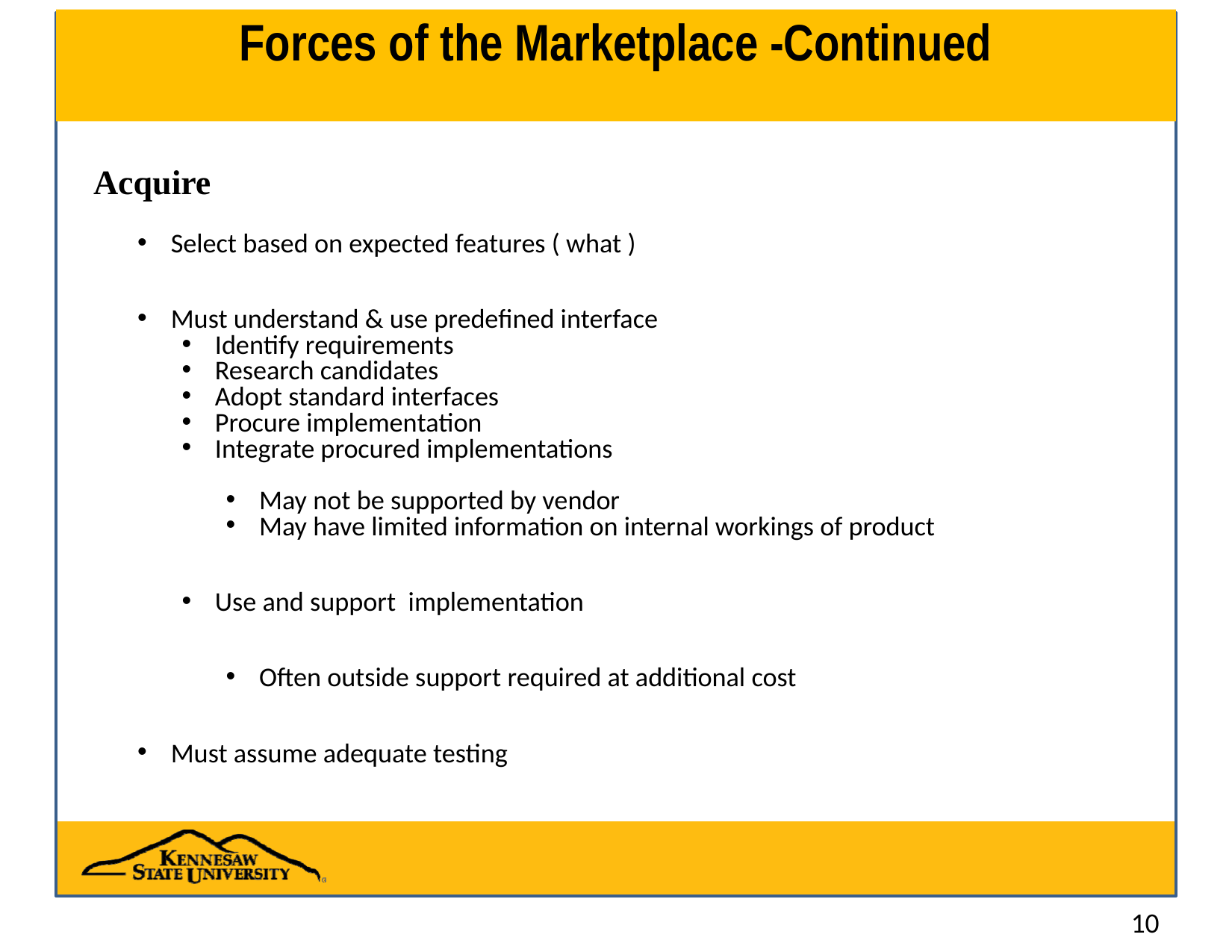

# Forces of the Marketplace -Continued
Acquire

Select based on expected features ( what )

Must understand & use predefined interface
Identify requirements
Research candidates
Adopt standard interfaces
Procure implementation
Integrate procured implementations

May not be supported by vendor
May have limited information on internal workings of product

Use and support  implementation

Often outside support required at additional cost

Must assume adequate testing